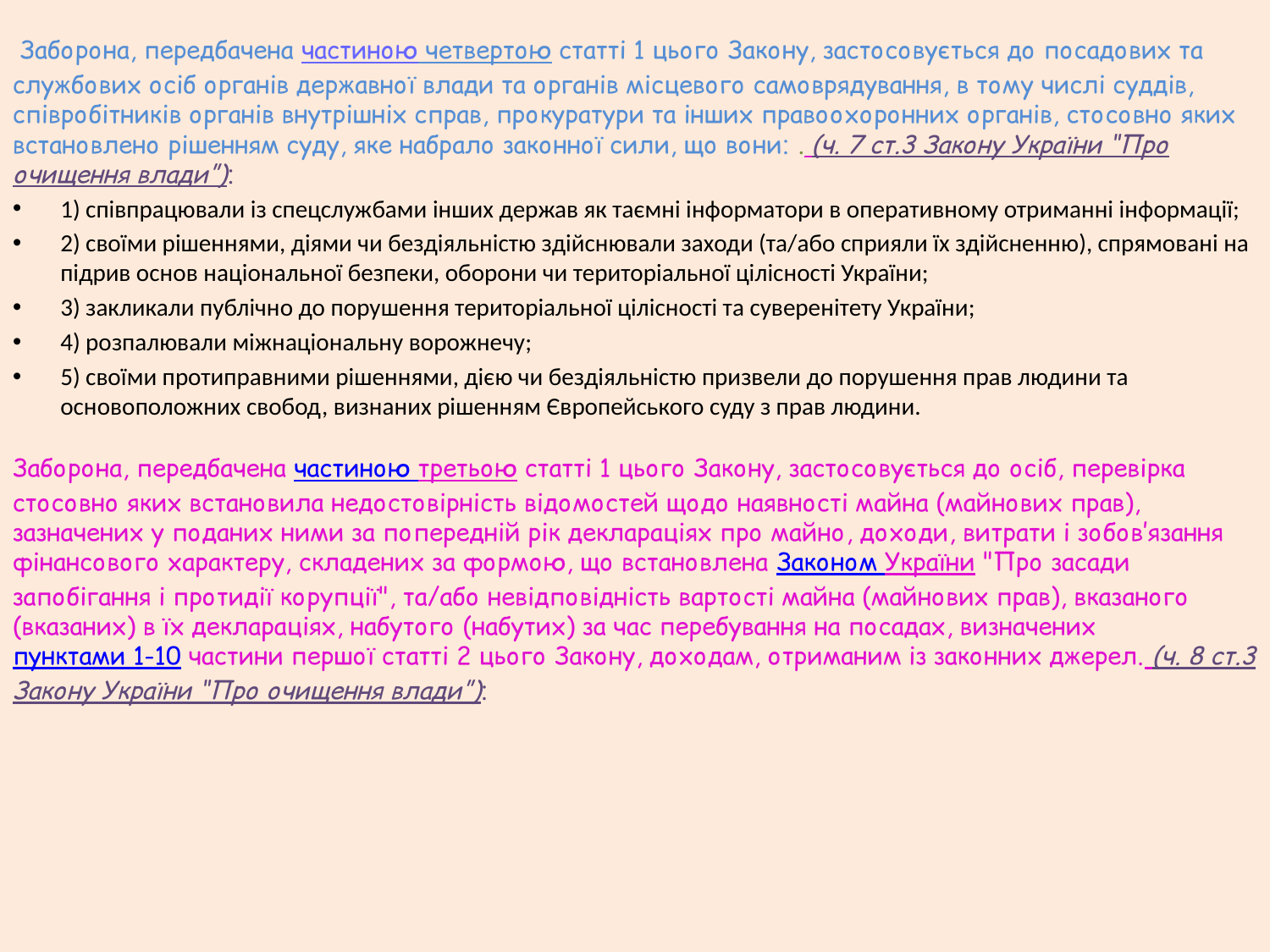

Заборона, передбачена частиною четвертою статті 1 цього Закону, застосовується до посадових та службових осіб органів державної влади та органів місцевого самоврядування, в тому числі суддів, співробітників органів внутрішніх справ, прокуратури та інших правоохоронних органів, стосовно яких встановлено рішенням суду, яке набрало законної сили, що вони: . (ч. 7 ст.3 Закону України “Про очищення влади”):
1) співпрацювали із спецслужбами інших держав як таємні інформатори в оперативному отриманні інформації;
2) своїми рішеннями, діями чи бездіяльністю здійснювали заходи (та/або сприяли їх здійсненню), спрямовані на підрив основ національної безпеки, оборони чи територіальної цілісності України;
3) закликали публічно до порушення територіальної цілісності та суверенітету України;
4) розпалювали міжнаціональну ворожнечу;
5) своїми протиправними рішеннями, дією чи бездіяльністю призвели до порушення прав людини та основоположних свобод, визнаних рішенням Європейського суду з прав людини.

Заборона, передбачена частиною третьою статті 1 цього Закону, застосовується до осіб, перевірка стосовно яких встановила недостовірність відомостей щодо наявності майна (майнових прав), зазначених у поданих ними за попередній рік деклараціях про майно, доходи, витрати і зобов’язання фінансового характеру, складених за формою, що встановлена Законом України "Про засади запобігання і протидії корупції", та/або невідповідність вартості майна (майнових прав), вказаного (вказаних) в їх деклараціях, набутого (набутих) за час перебування на посадах, визначених пунктами 1-10 частини першої статті 2 цього Закону, доходам, отриманим із законних джерел. (ч. 8 ст.3 Закону України “Про очищення влади”):